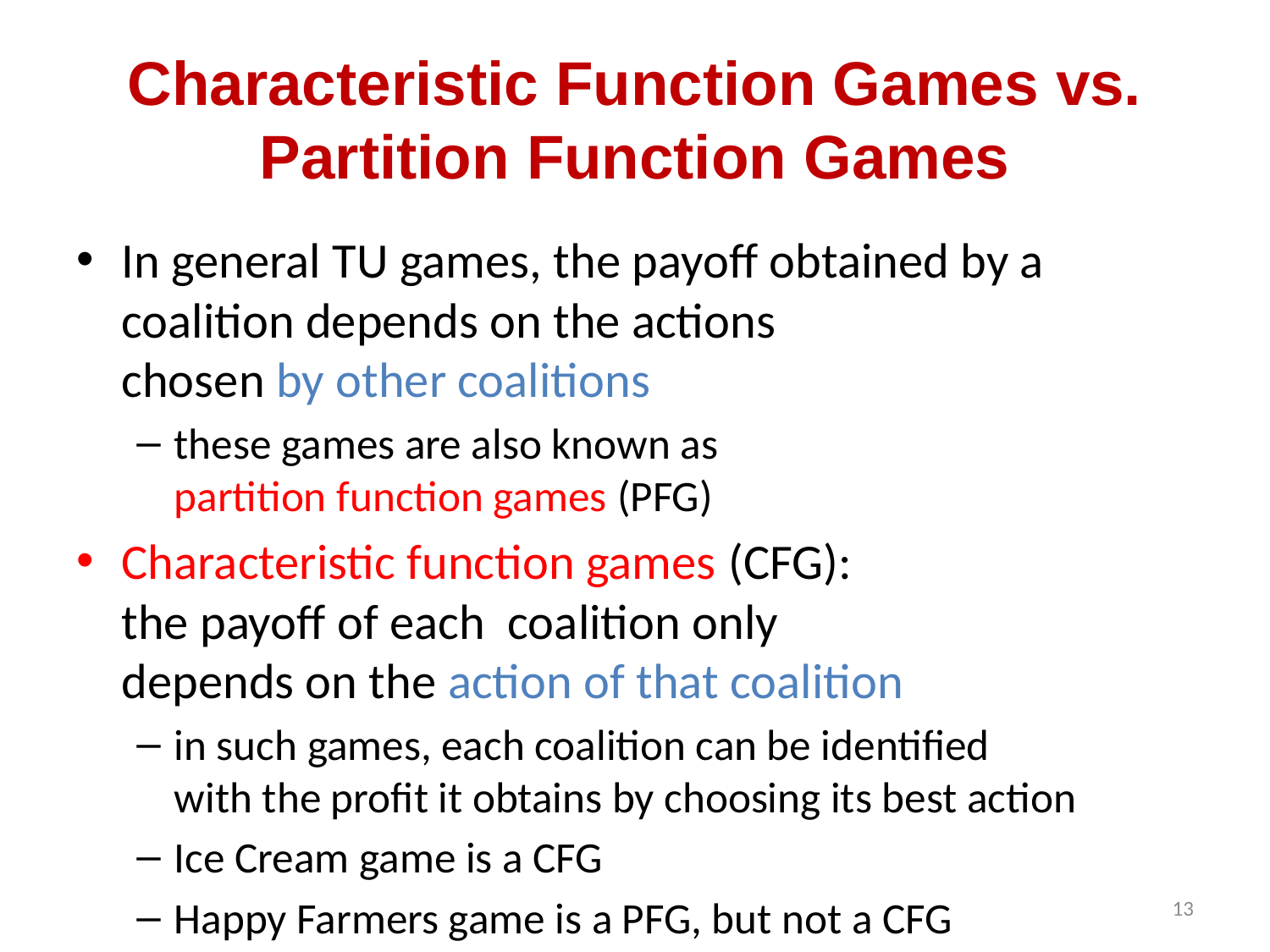

# Characteristic Function Games vs. Partition Function Games
In general TU games, the payoff obtained by a coalition depends on the actions
chosen by other coalitions
these games are also known as
partition function games (PFG)
Characteristic function games (CFG):
the payoff of each  coalition only
depends on the action of that coalition
in such games, each coalition can be identified
with the profit it obtains by choosing its best action
Ice Cream game is a CFG
Happy Farmers game is a PFG, but not a CFG

13